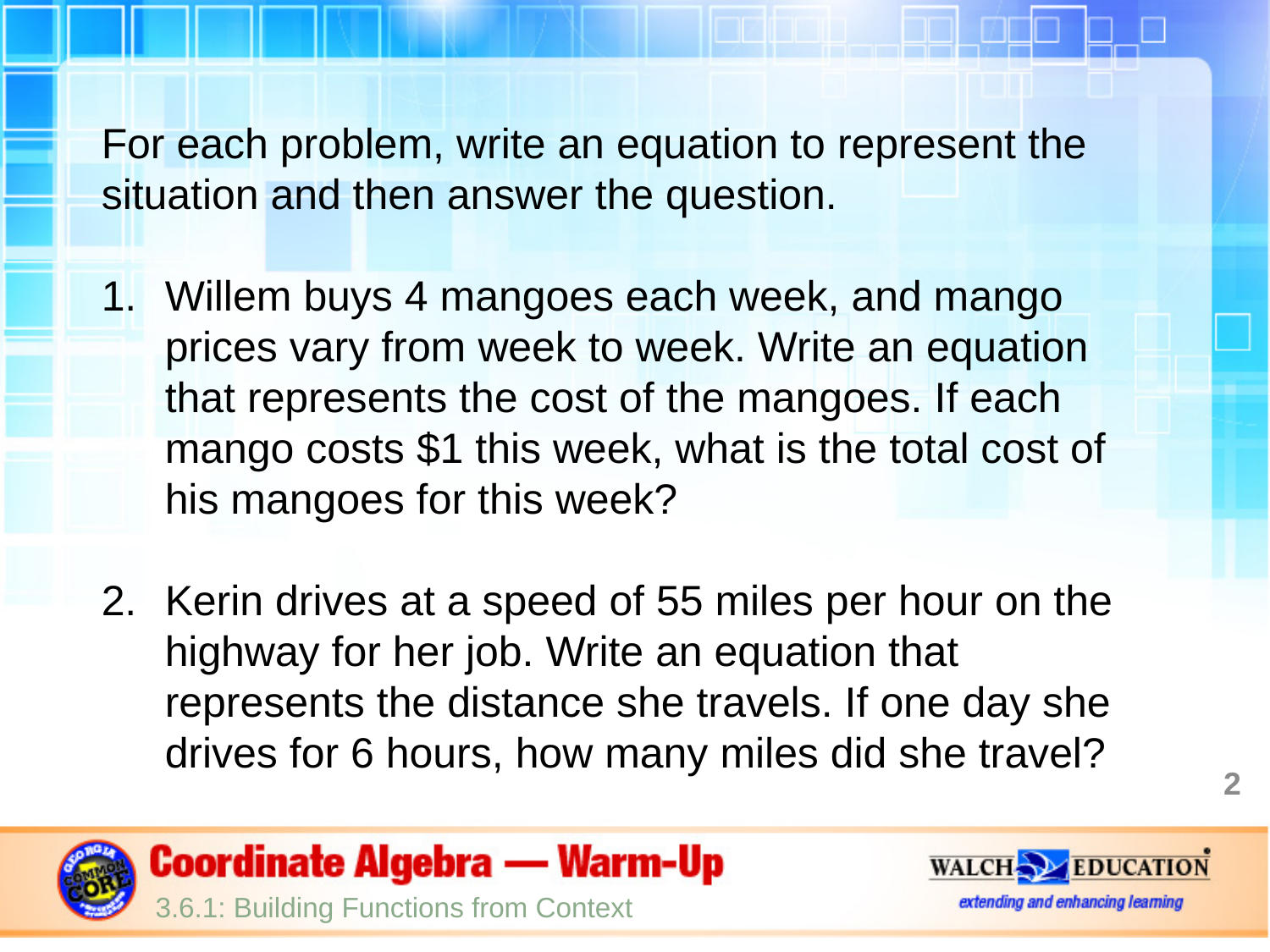

For each problem, write an equation to represent the situation and then answer the question.

Willem buys 4 mangoes each week, and mango prices vary from week to week. Write an equation that represents the cost of the mangoes. If each mango costs $1 this week, what is the total cost of his mangoes for this week?

Kerin drives at a speed of 55 miles per hour on the highway for her job. Write an equation that represents the distance she travels. If one day she drives for 6 hours, how many miles did she travel?
2
3.6.1: Building Functions from Context